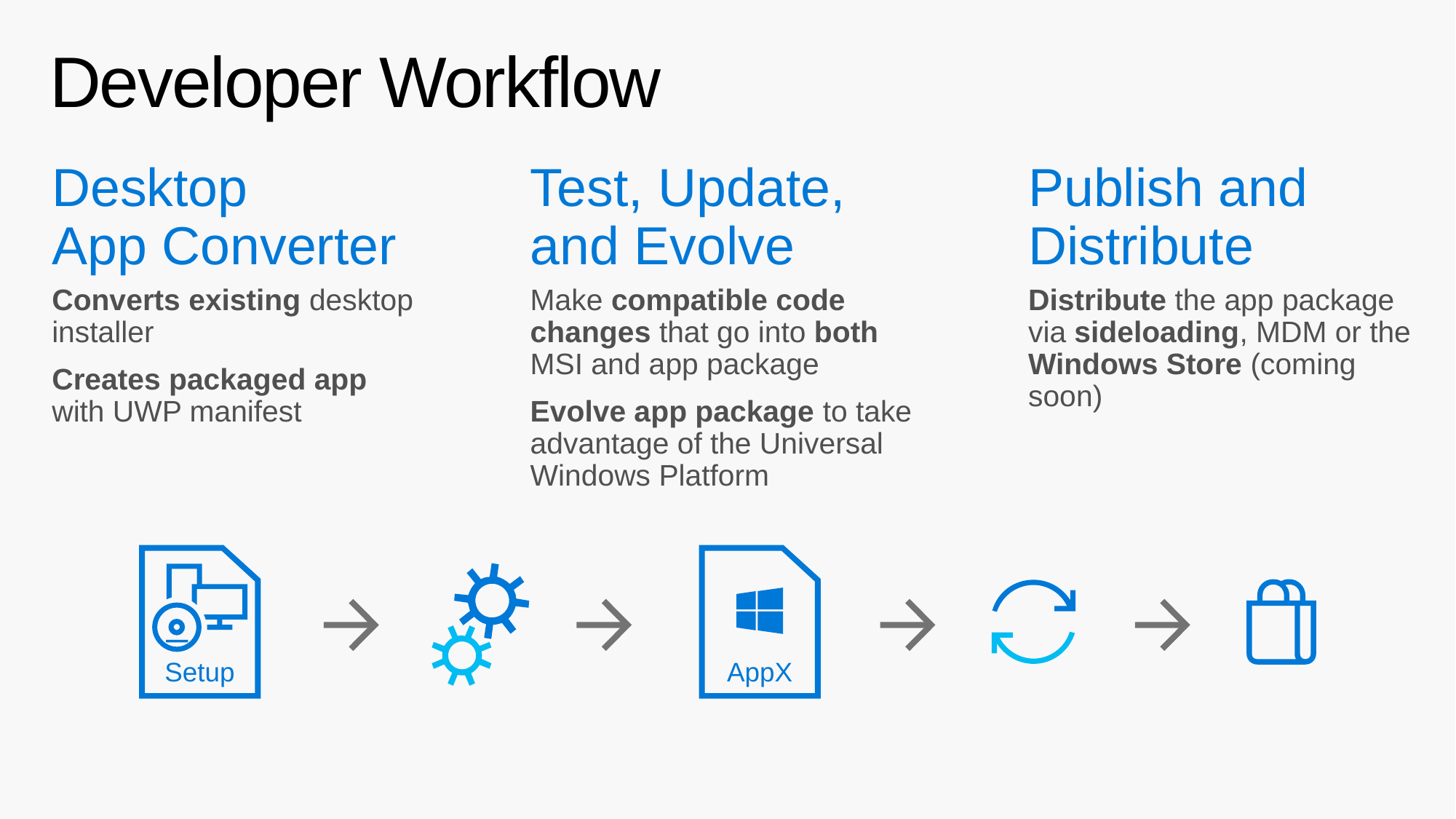

# Developer Workflow

Publish and Distribute
Distribute the app package via sideloading, MDM or the Windows Store (coming soon)
Desktop
App Converter
Converts existing desktop installer
Creates packaged app with UWP manifest
Test, Update,
and Evolve
Make compatible code changes that go into both MSI and app package
Evolve app package to take advantage of the Universal Windows Platform

Setup

AppX